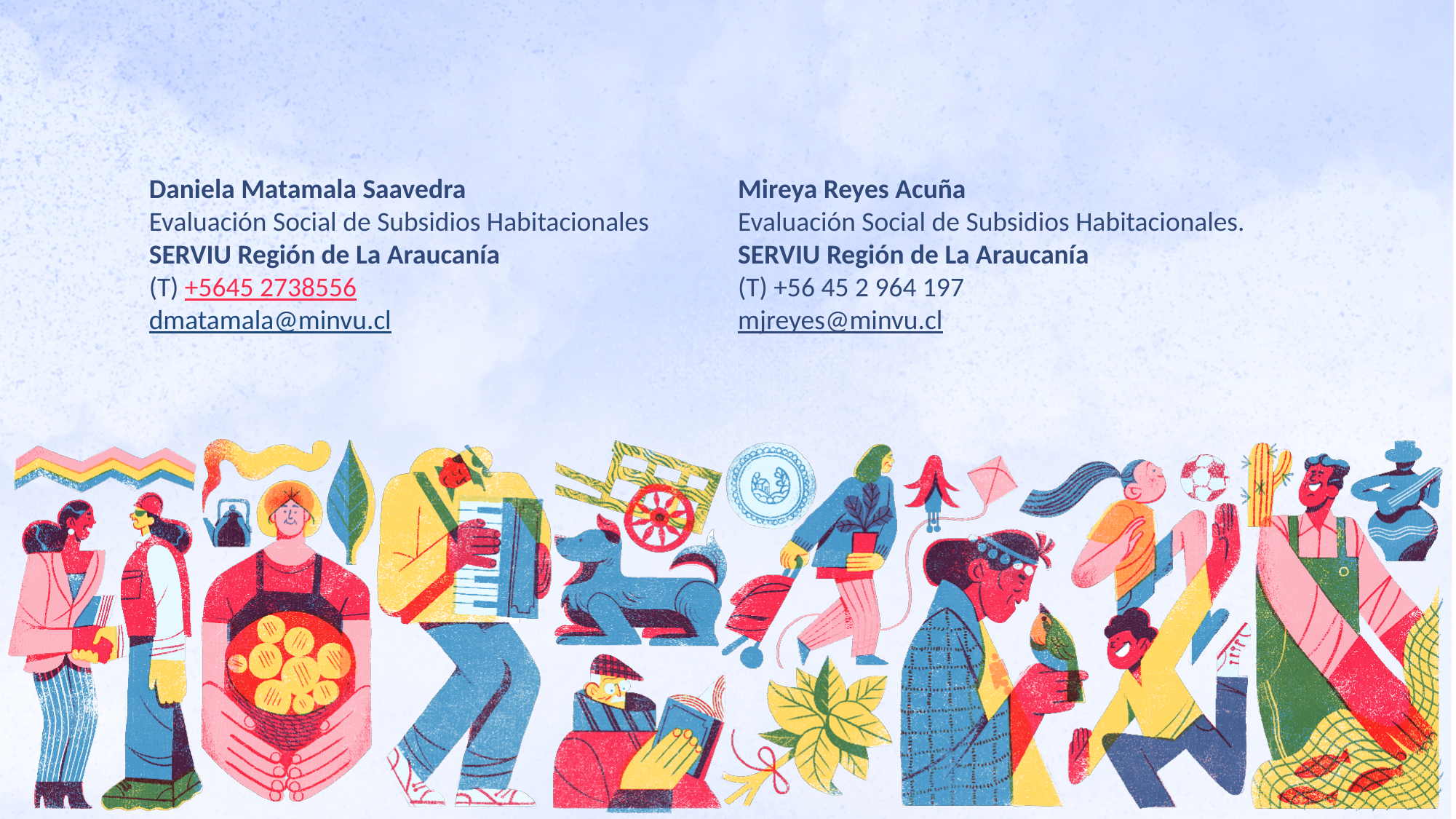

Daniela Matamala Saavedra
Evaluación Social de Subsidios Habitacionales
SERVIU Región de La Araucanía
(T) +5645 2738556
dmatamala@minvu.cl
Mireya Reyes Acuña
Evaluación Social de Subsidios Habitacionales.
SERVIU Región de La Araucanía
(T) +56 45 2 964 197
mjreyes@minvu.cl